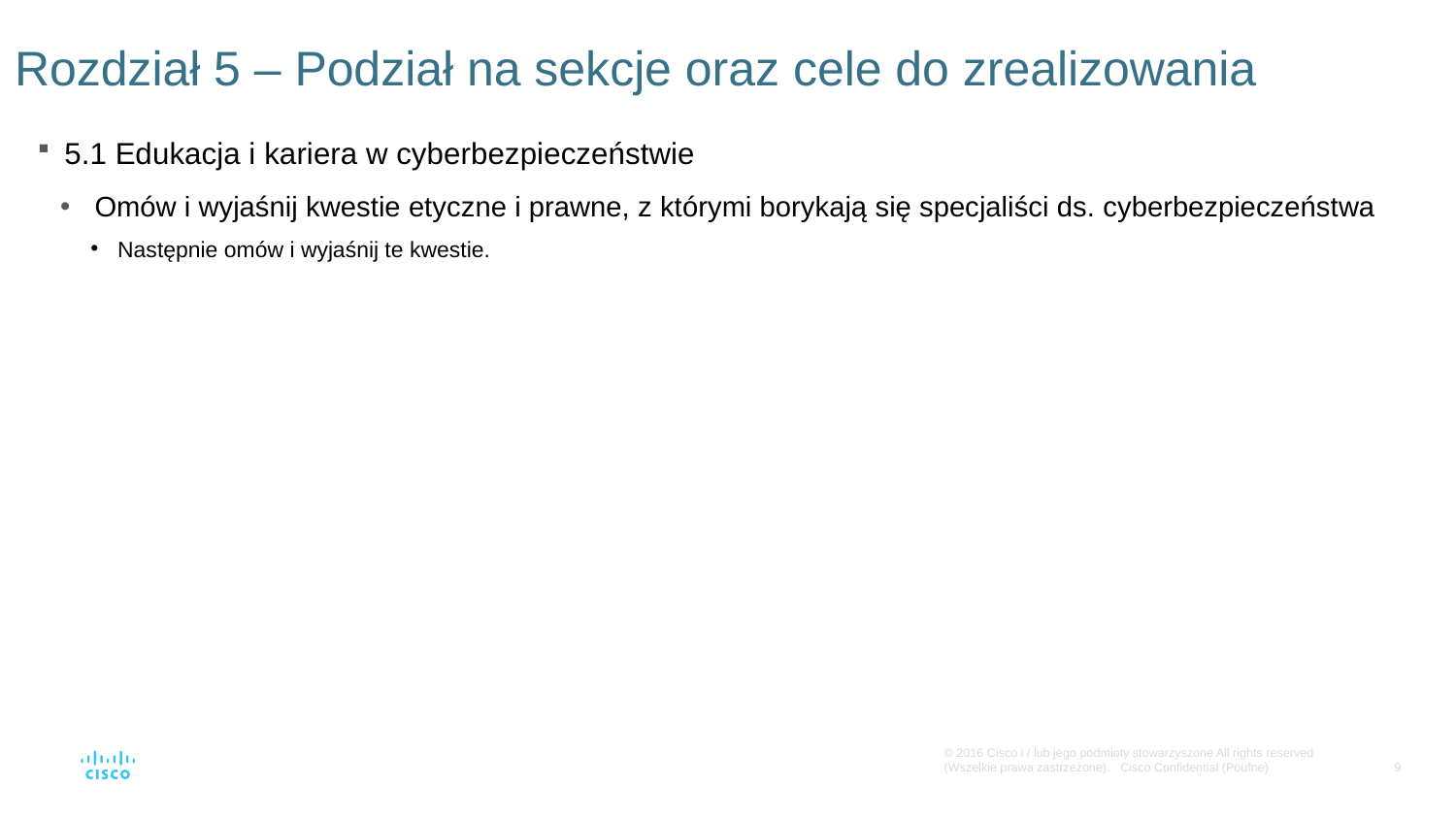

# Rozdział 5 – Podział na sekcje oraz cele do zrealizowania
5.1 Edukacja i kariera w cyberbezpieczeństwie
Omów i wyjaśnij kwestie etyczne i prawne, z którymi borykają się specjaliści ds. cyberbezpieczeństwa
Następnie omów i wyjaśnij te kwestie.